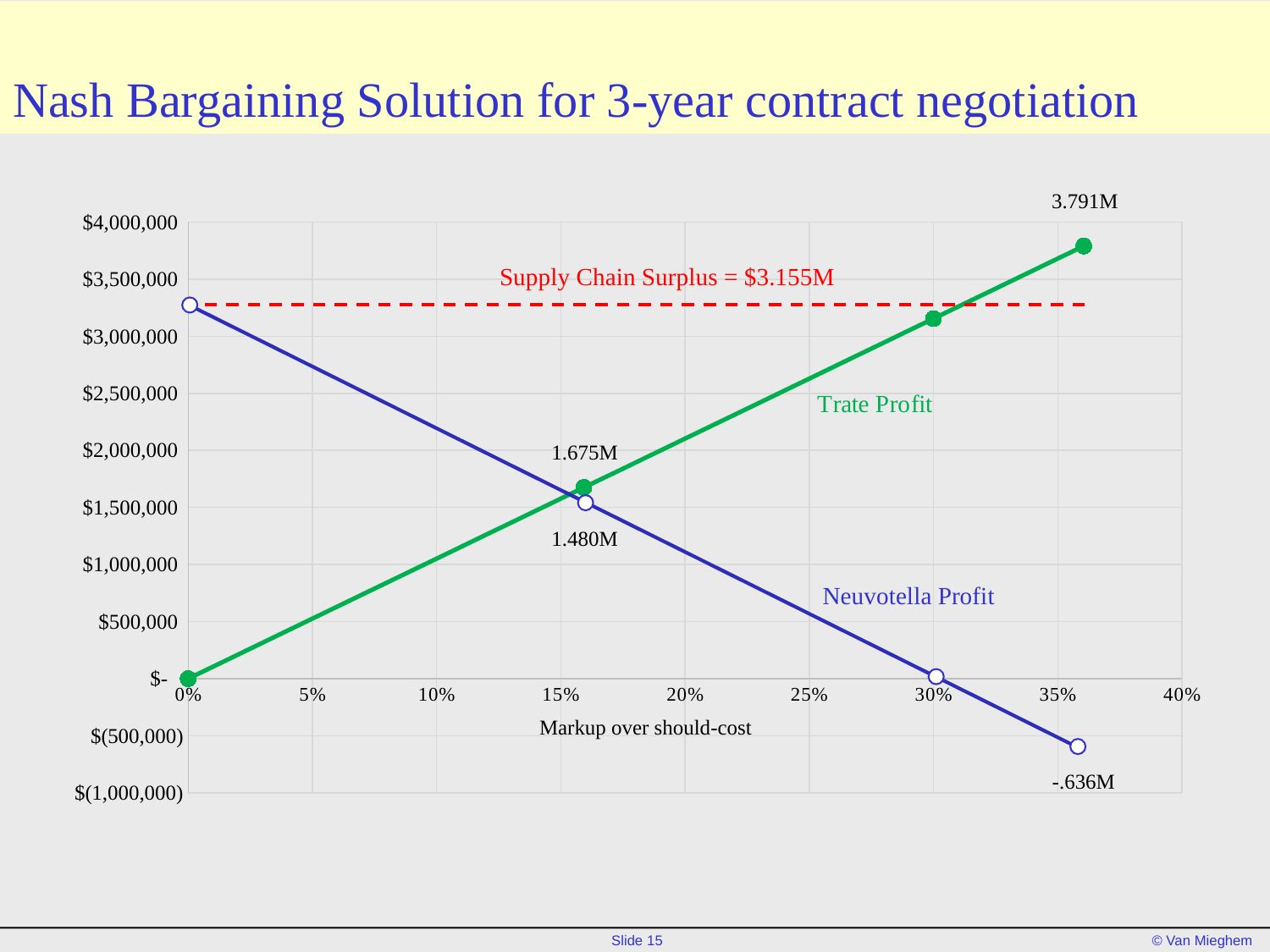

# Nash Bargaining Solution for 3-year contract negotiation

### Chart:

| Category | Trate Profit |
|---|---|
3.791M
Supply Chain Surplus = $3.155M

1.675M

1.480M
Neuvotella Profit

Markup over should-cost

-.636M